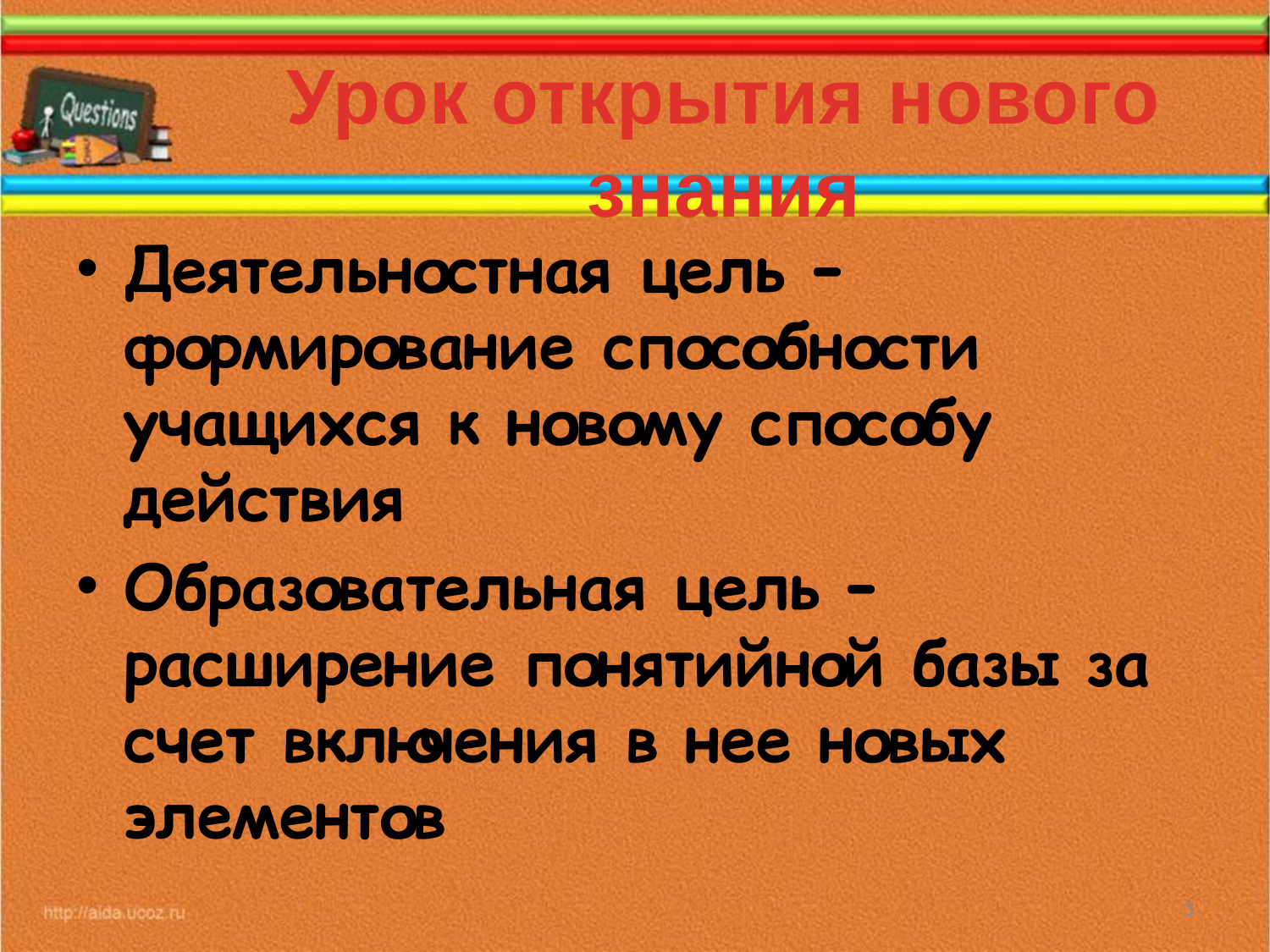

Урок открытия нового знания
Деятельностная цель – формирование способности учащихся к новому способу действия
Образовательная цель – расширение понятийной базы за счет включения в нее новых элементов
3